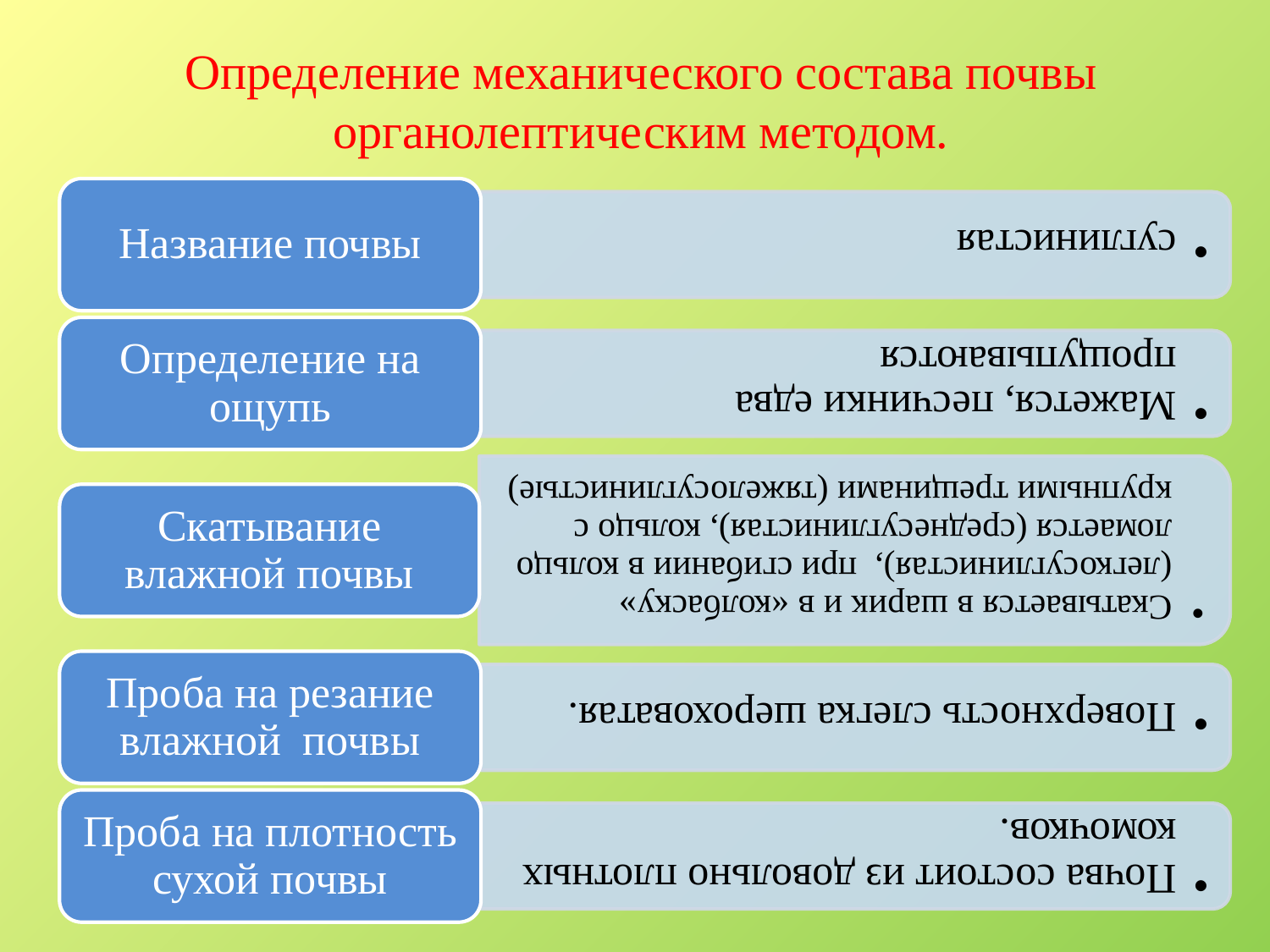

# Определение механического состава почвы органолептическим методом.
суглинистая
Название почвы
Мажется, песчинки едва прощупываются
Определение на ощупь
Скатывается в шарик и в «колбаску» (легкосуглинистая),  при сгибании в кольцо ломается (среднесуглинистая), кольцо с крупными трещинами (тяжелосуглинистые)
Скатывание влажной почвы
Поверхность слегка шероховатая.
Проба на резание влажной  почвы
Почва состоит из довольно плотных комочков.
Проба на плотность сухой почвы